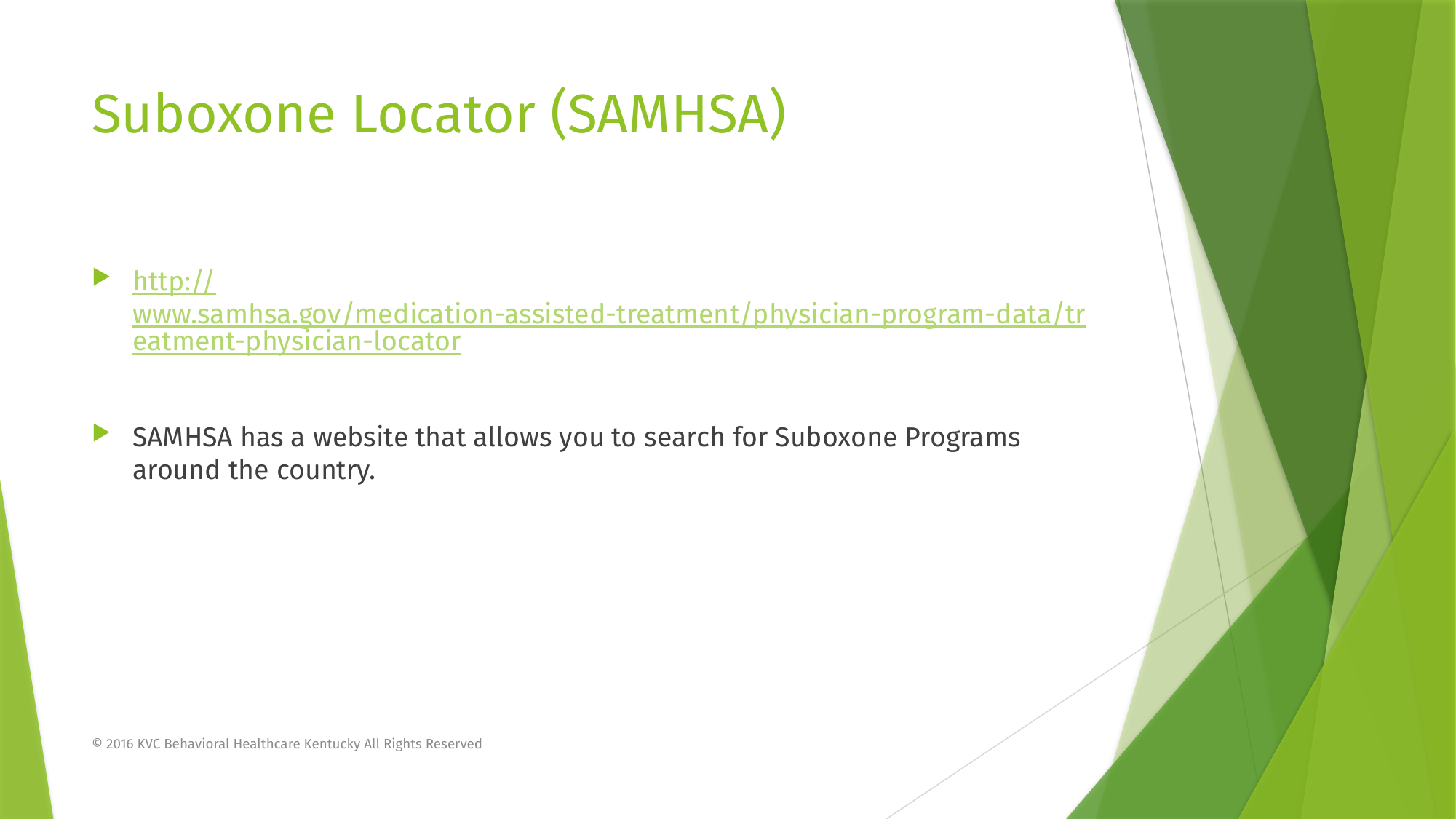

# Suboxone Locator (SAMHSA)
http://www.samhsa.gov/medication-assisted-treatment/physician-program-data/treatment-physician-locator

SAMHSA has a website that allows you to search for Suboxone Programs around the country.

© 2016 KVC Behavioral Healthcare Kentucky All Rights Reserved